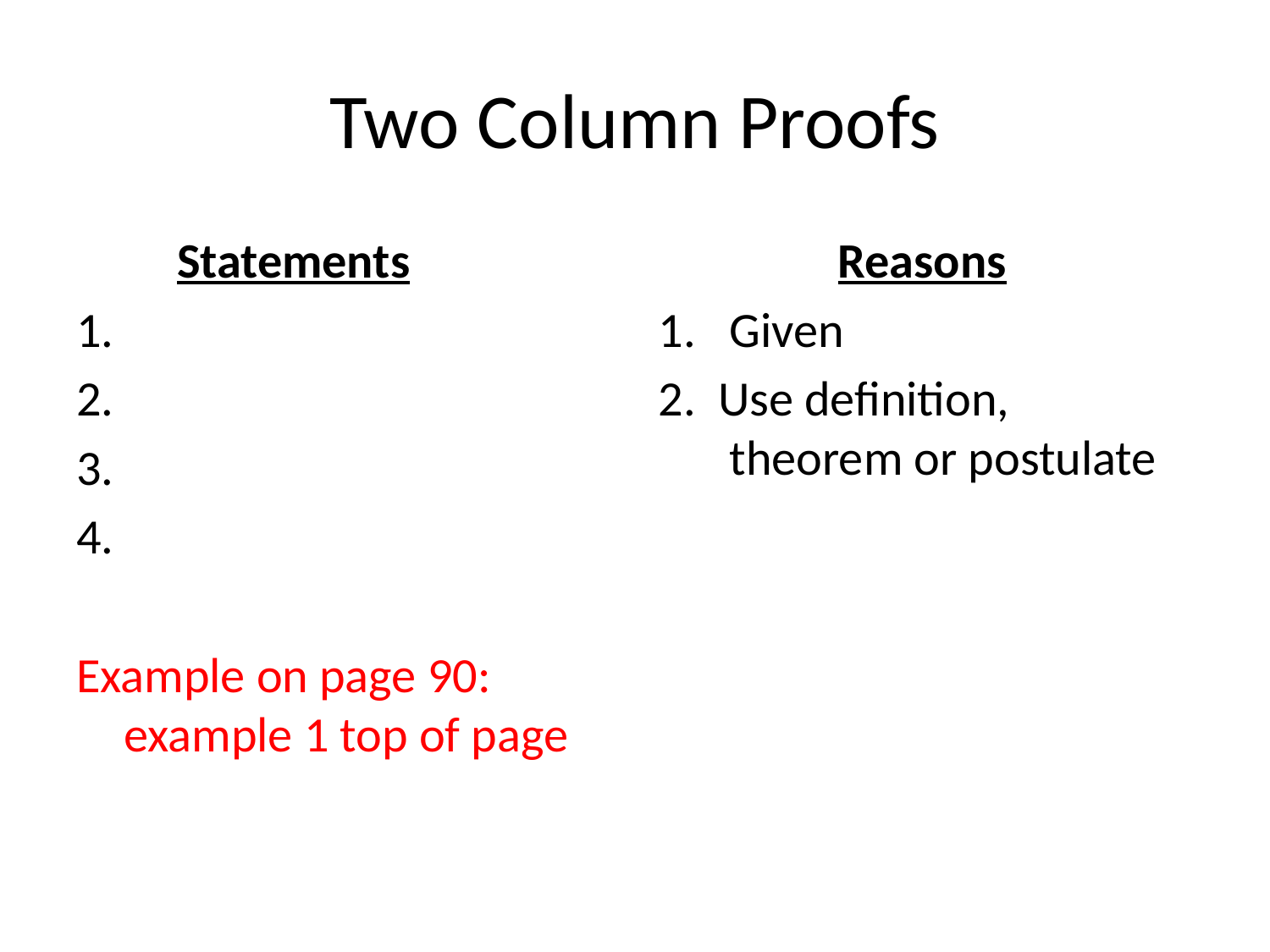

# Two Column Proofs
         Statements
1.
2.
3.
4.

Example on page 90: example 1 top of page
                Reasons
Given
2.  Use definition, theorem or postulate